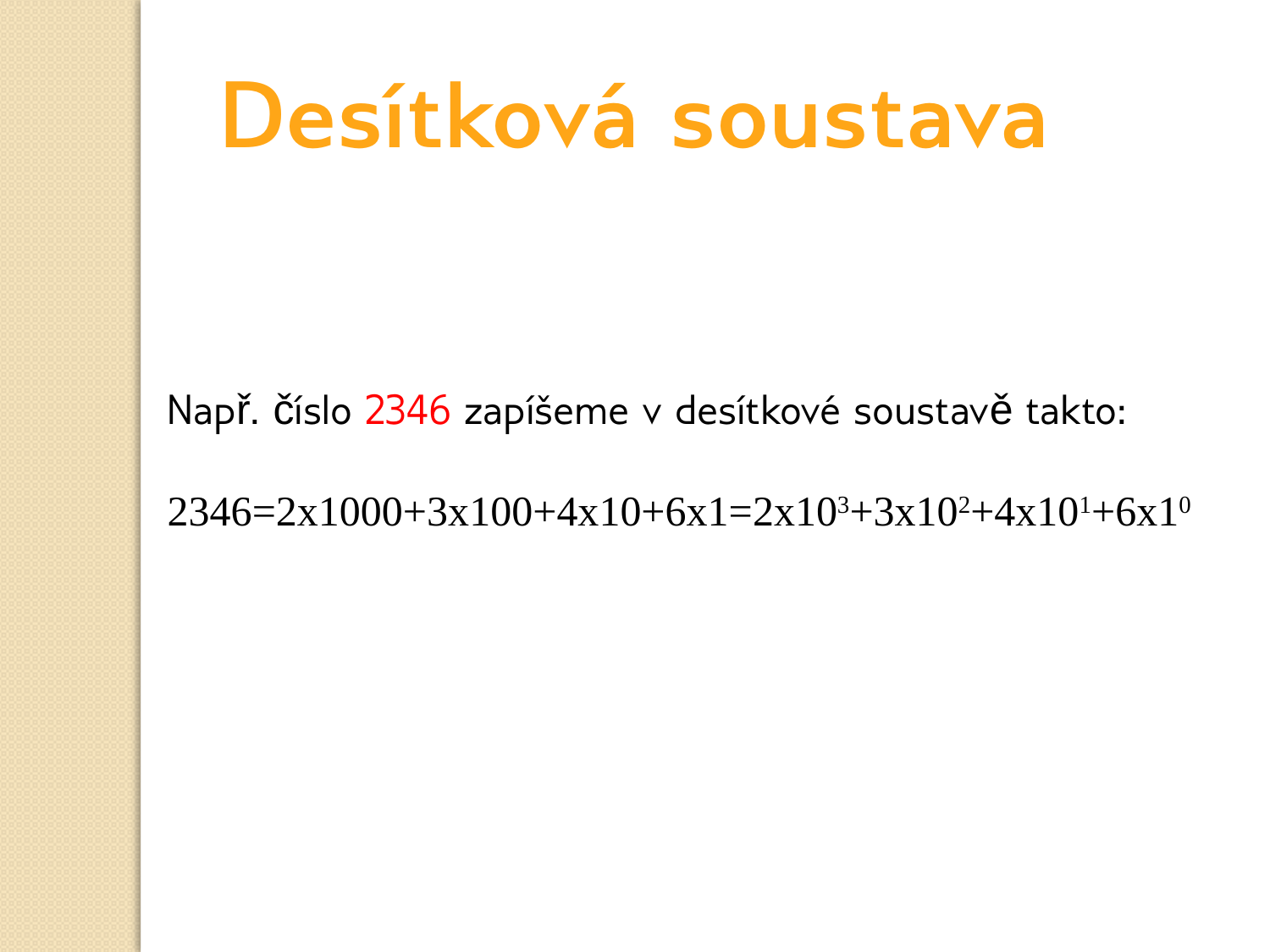

Desítková soustava
Např. číslo 2346 zapíšeme v desítkové soustavě takto:

2346=2x1000+3x100+4x10+6x1=2x103+3x102+4x101+6x10